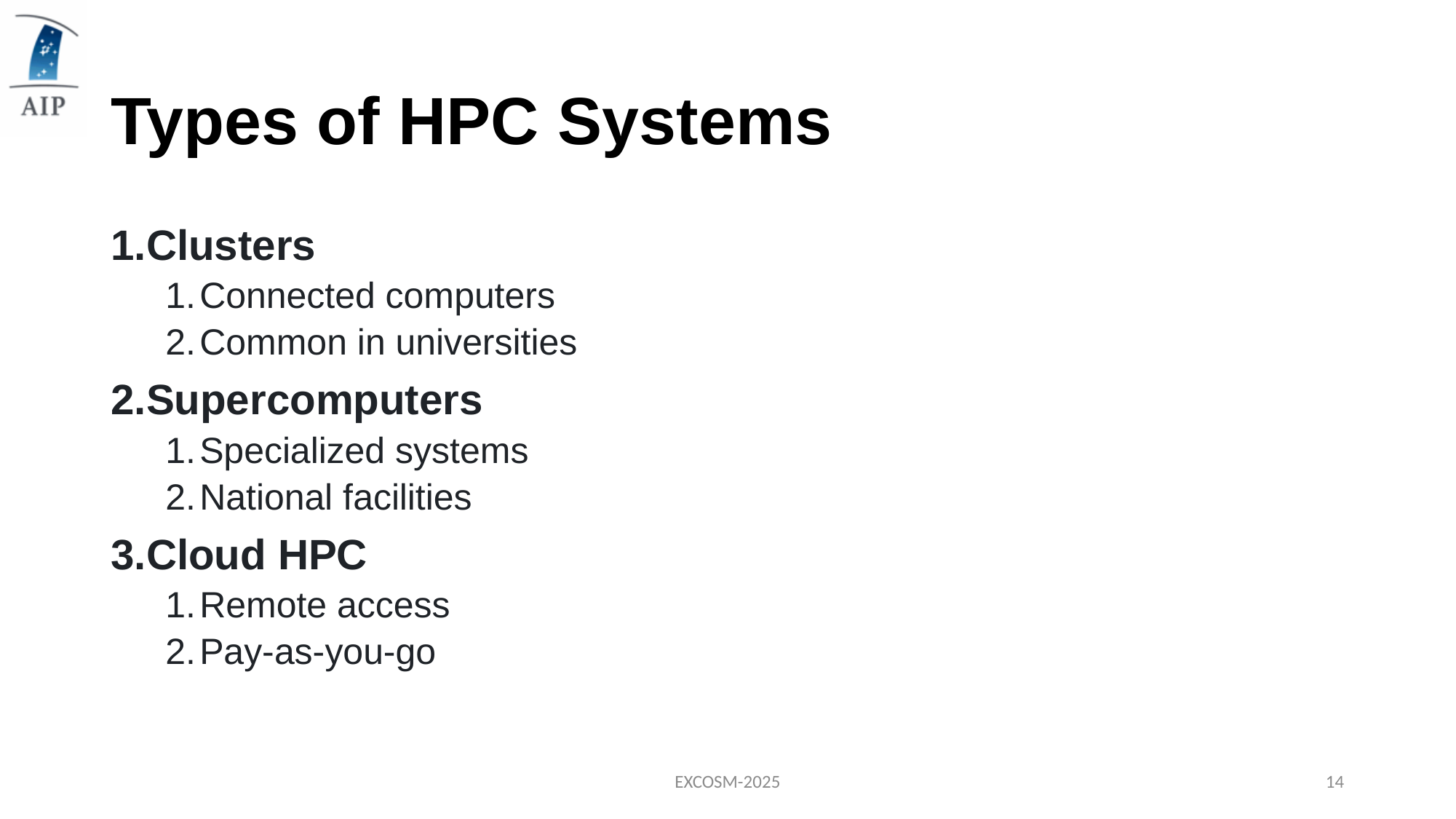

# Types of HPC Systems
Clusters
Connected computers
Common in universities
Supercomputers
Specialized systems
National facilities
Cloud HPC
Remote access
Pay-as-you-go
EXCOSM-2025
14